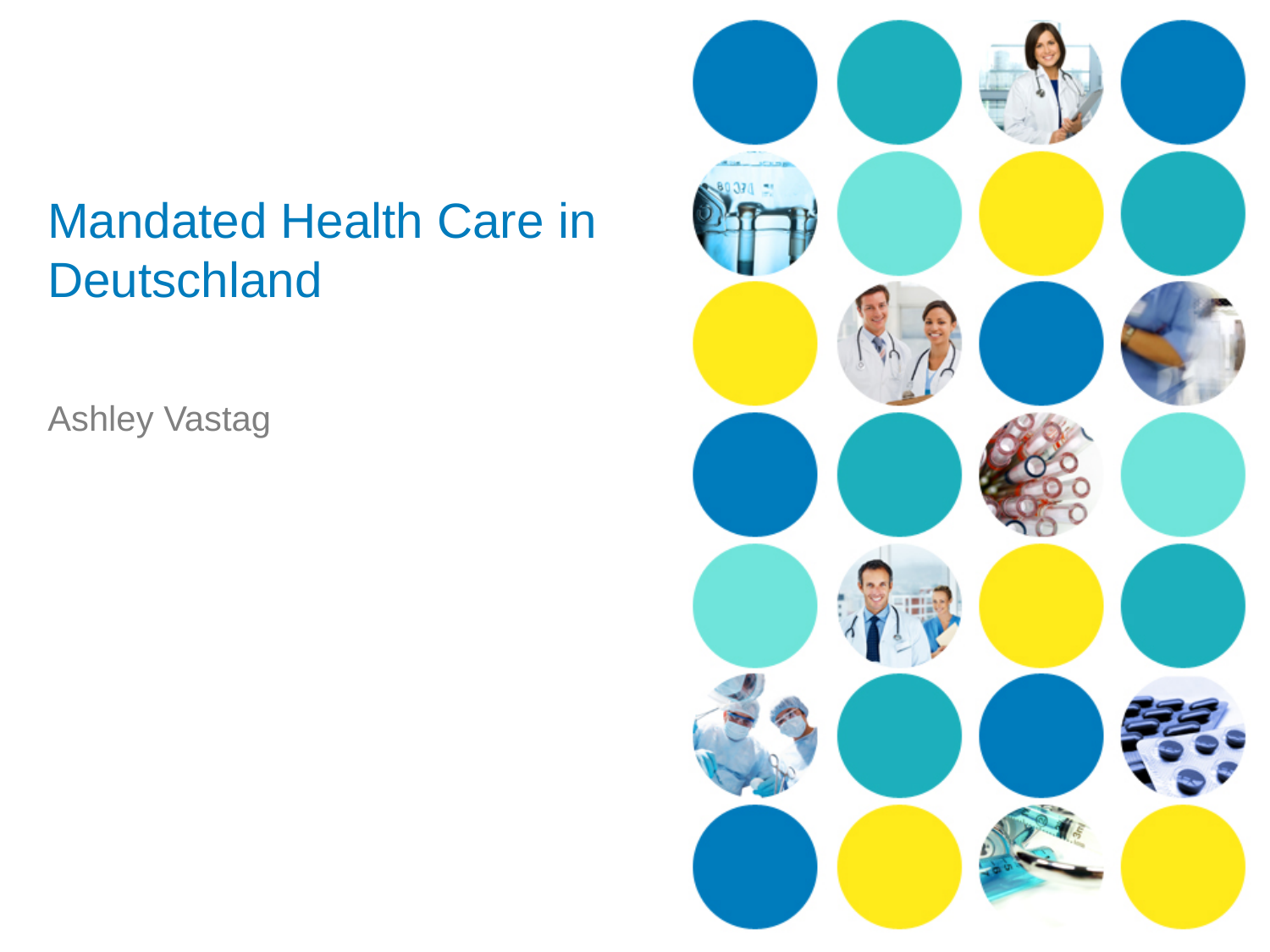

# Mandated Health Care in Deutschland
Ashley Vastag